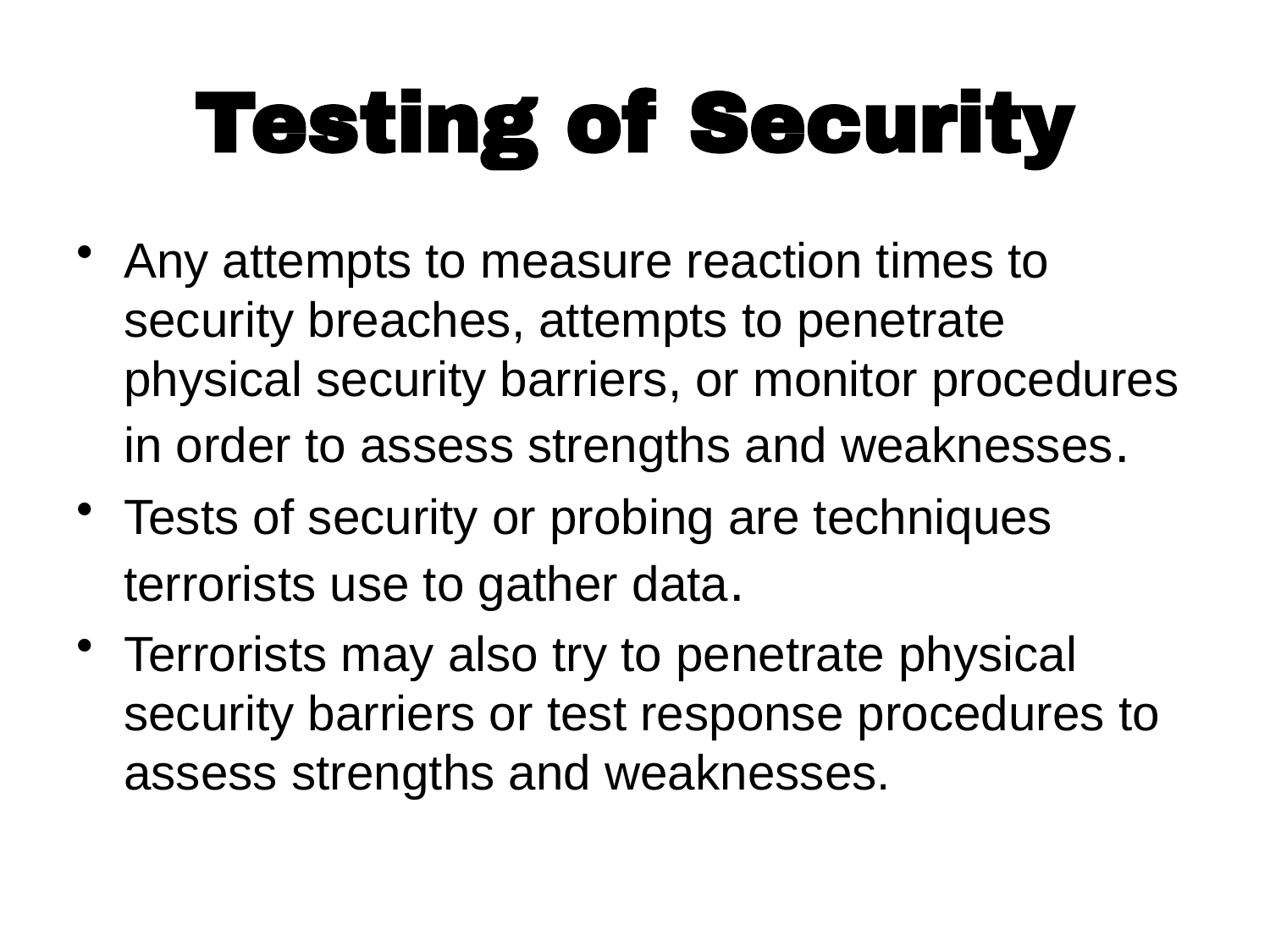

# Testing of Security
Any attempts to measure reaction times to security breaches, attempts to penetrate physical security barriers, or monitor procedures in order to assess strengths and weaknesses.
Tests of security or probing are techniques terrorists use to gather data.
Terrorists may also try to penetrate physical security barriers or test response procedures to assess strengths and weaknesses.